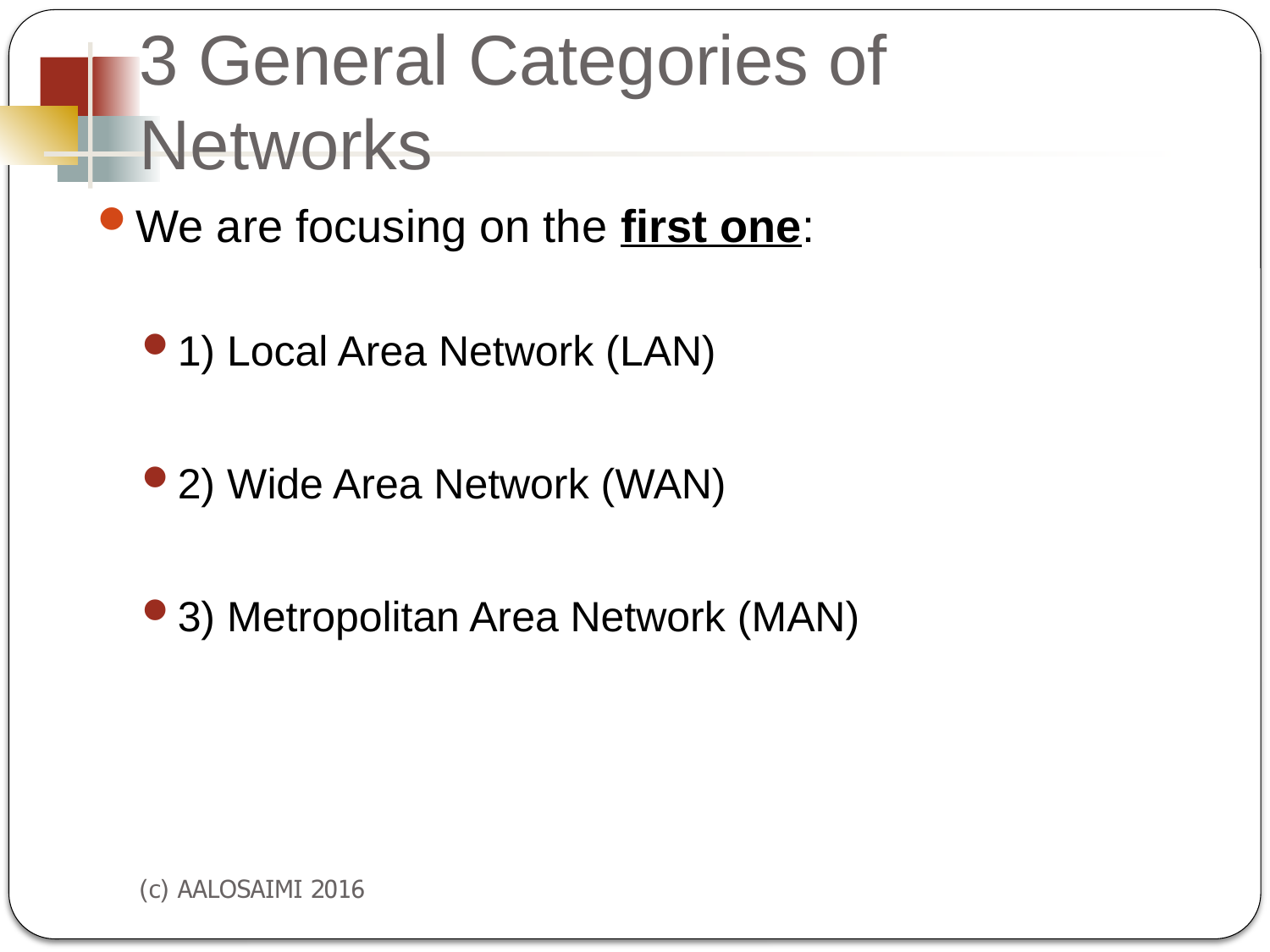

# 3 General Categories of Networks
We are focusing on the first one:

1) Local Area Network (LAN)

2) Wide Area Network (WAN)

3) Metropolitan Area Network (MAN)
(c) AALOSAIMI 2016